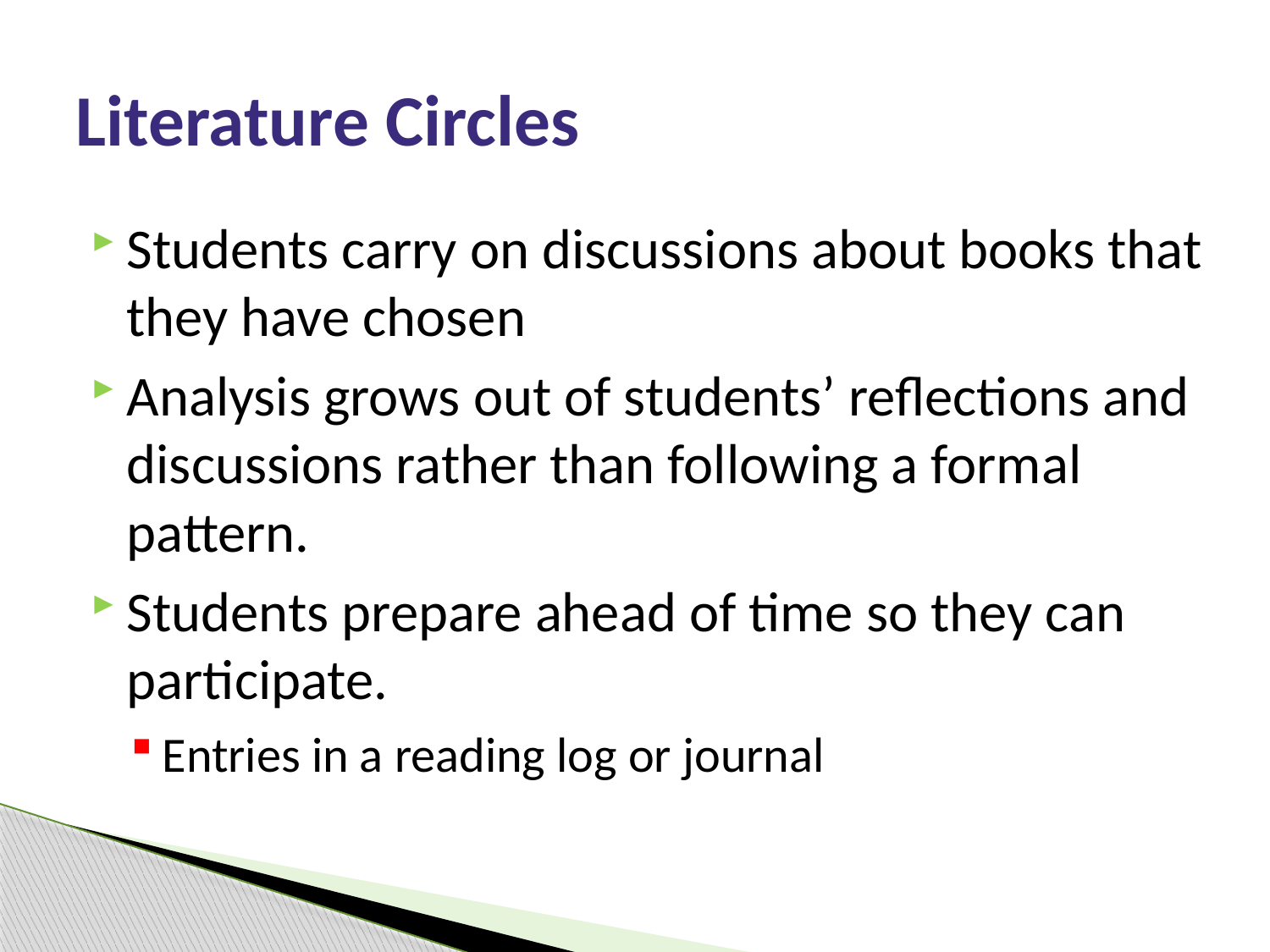

# Literature Circles
Students carry on discussions about books that they have chosen
Analysis grows out of students’ reflections and discussions rather than following a formal pattern.
Students prepare ahead of time so they can participate.
Entries in a reading log or journal